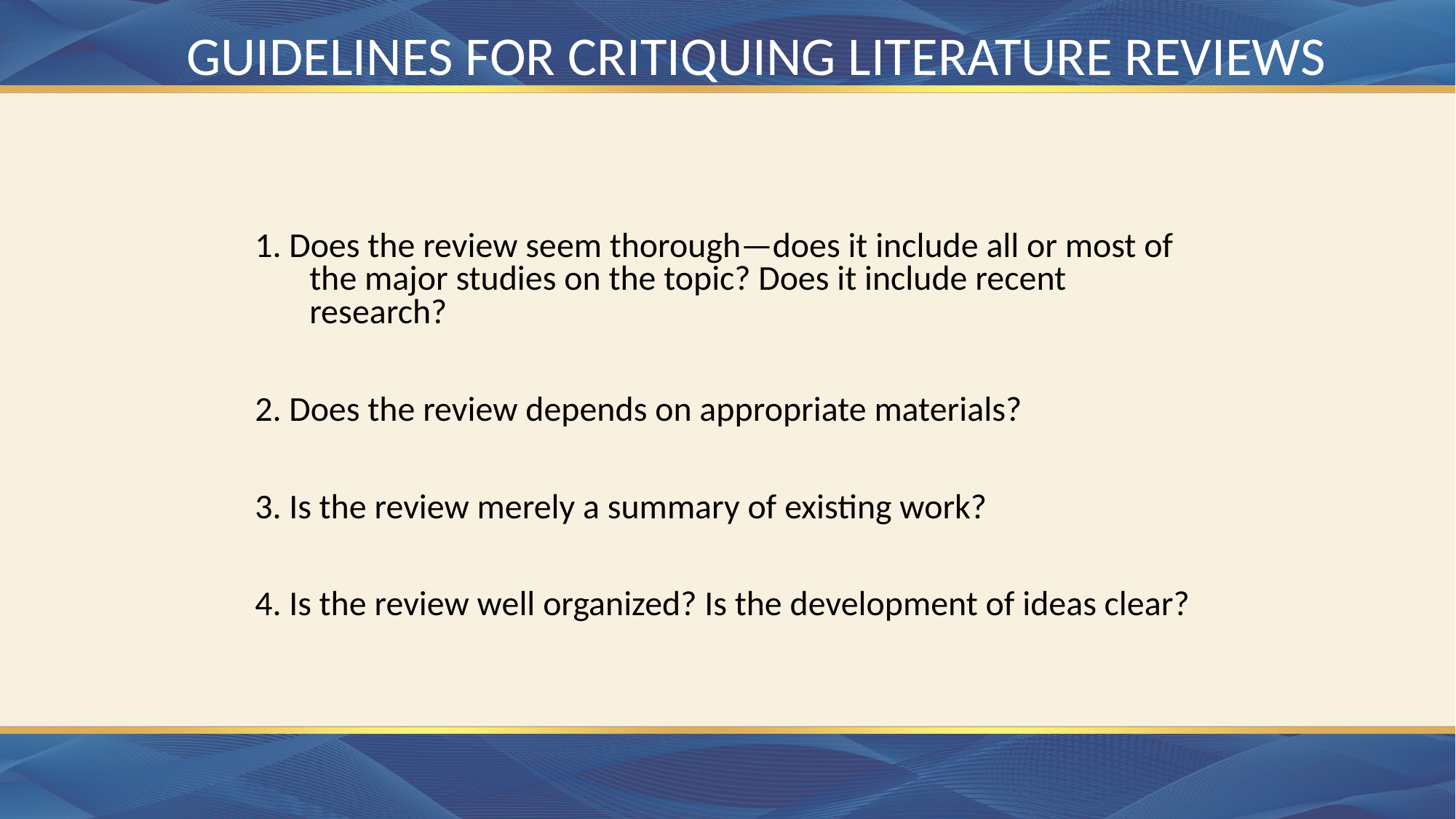

# GUIDELINES FOR CRITIQUING LITERATURE REVIEWS
1. Does the review seem thorough—does it include all or most of the major studies on the topic? Does it include recent research?

2. Does the review depends on appropriate materials?

3. Is the review merely a summary of existing work?

4. Is the review well organized? Is the development of ideas clear?